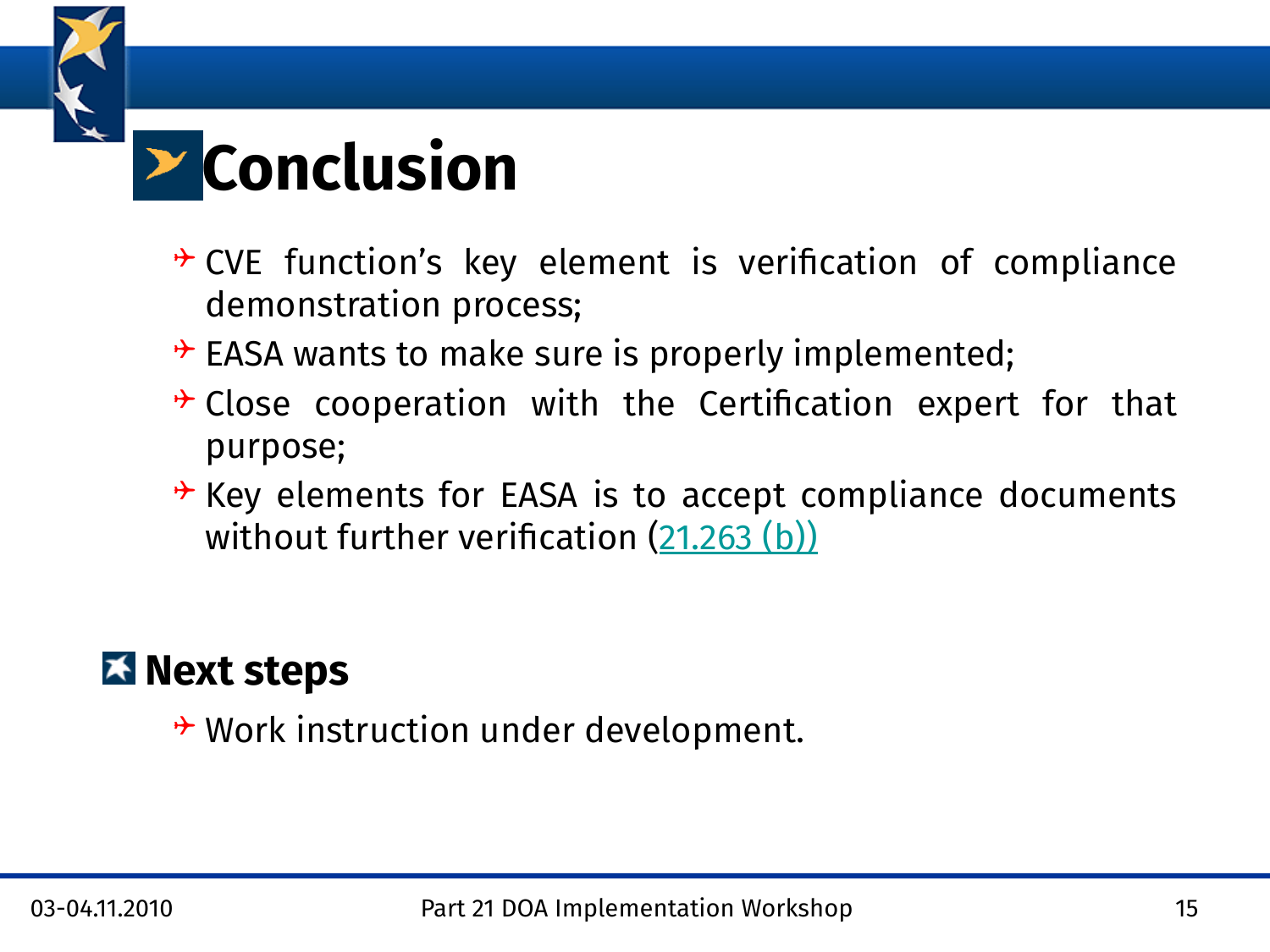

Conclusion
CVE function’s key element is verification of compliance demonstration process;
EASA wants to make sure is properly implemented;
Close cooperation with the Certification expert for that purpose;
Key elements for EASA is to accept compliance documents without further verification (21.263 (b))

 Next steps
Work instruction under development.

03-04.11.2010
Part 21 DOA Implementation Workshop
15